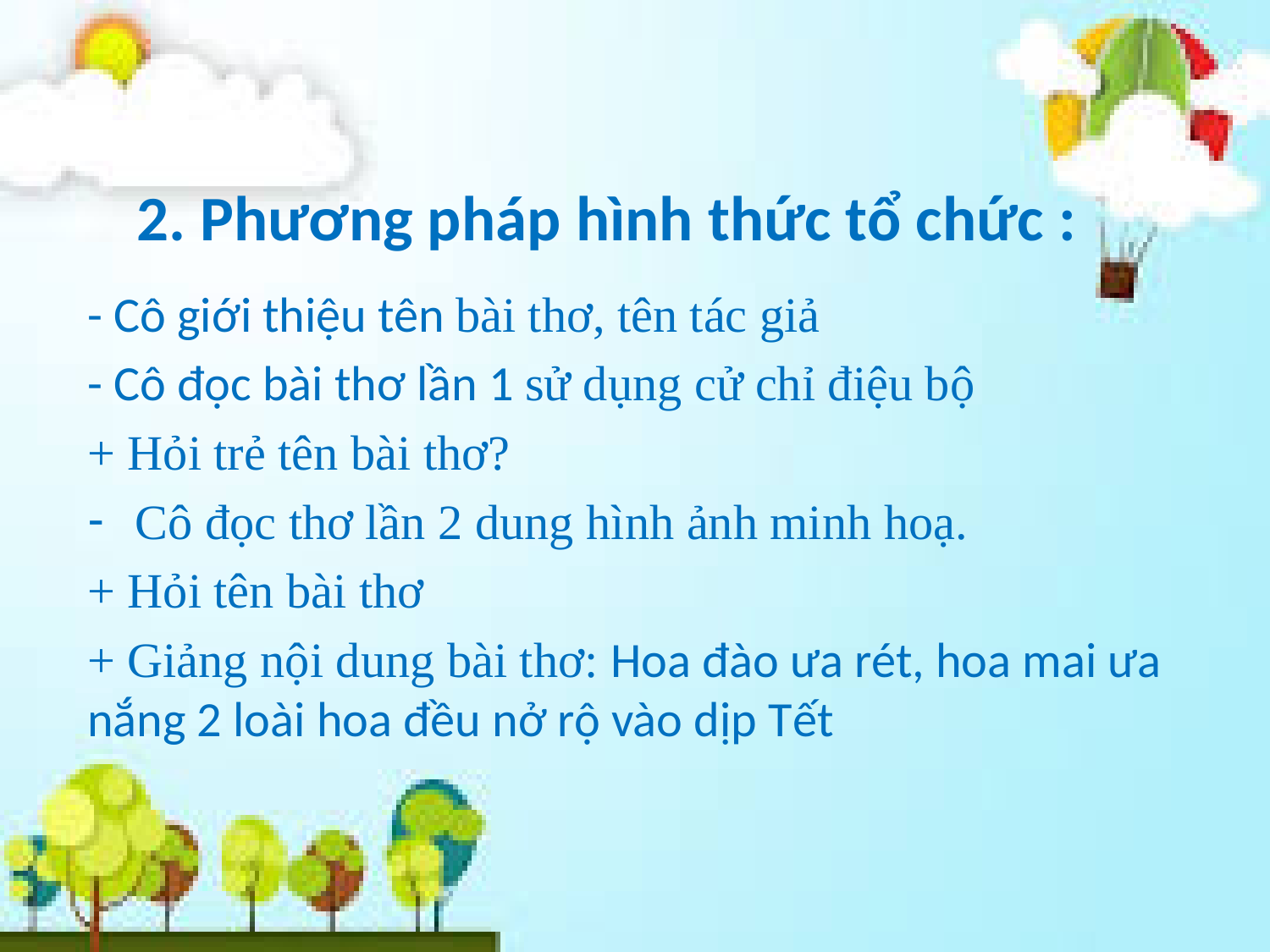

# 2. Phương pháp hình thức tổ chức :
- Cô giới thiệu tên bài thơ, tên tác giả
- Cô đọc bài thơ lần 1 sử dụng cử chỉ điệu bộ
+ Hỏi trẻ tên bài thơ?
Cô đọc thơ lần 2 dung hình ảnh minh hoạ.
+ Hỏi tên bài thơ
+ Giảng nội dung bài thơ: Hoa đào ưa rét, hoa mai ưa nắng 2 loài hoa đều nở rộ vào dịp Tết